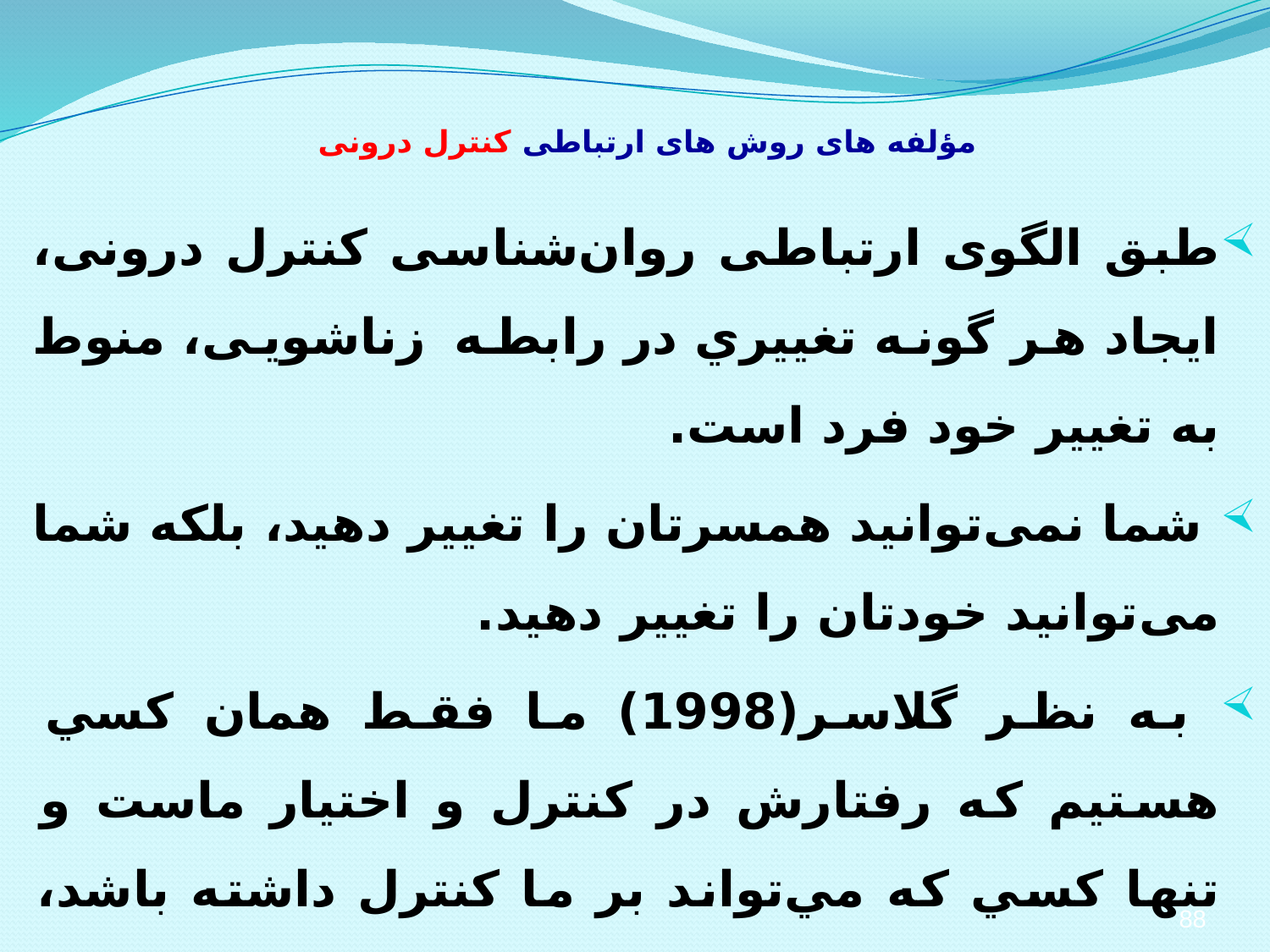

# مؤلفه های روش های ارتباطی کنترل درونی
طبق الگوی ارتباطی روان‌شناسی کنترل درونی، ايجاد هر گونه تغييري در رابطه زناشویی، منوط به تغيير خود فرد است.
 شما نمی‌توانید همسرتان را تغییر دهید، بلکه شما می‌توانید خودتان را تغییر دهید.
 به نظر گلاسر(1998) ما فقط همان كسي هستيم كه رفتارش در كنترل و اختيار ماست و تنها كسي كه مي‌تواند بر ما كنترل داشته باشد، خودمان هستيم.

88